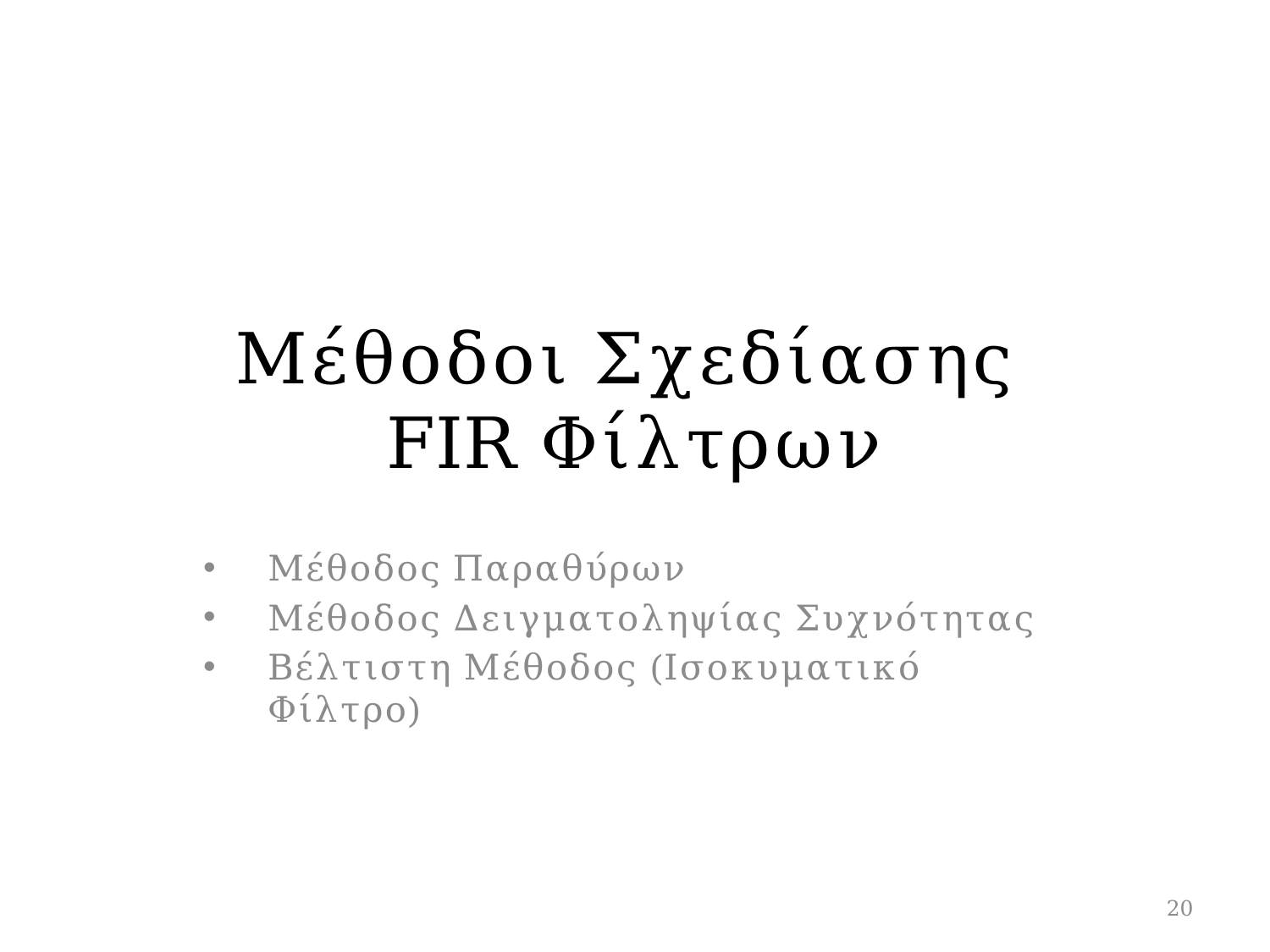

# Μέθοδοι Σχεδίασης FIR Φίλτρων
Μέθοδος Παραθύρων
Μέθοδος Δειγματοληψίας Συχνότητας
Βέλτιστη Μέθοδος (Ισοκυματικό Φίλτρο)
20